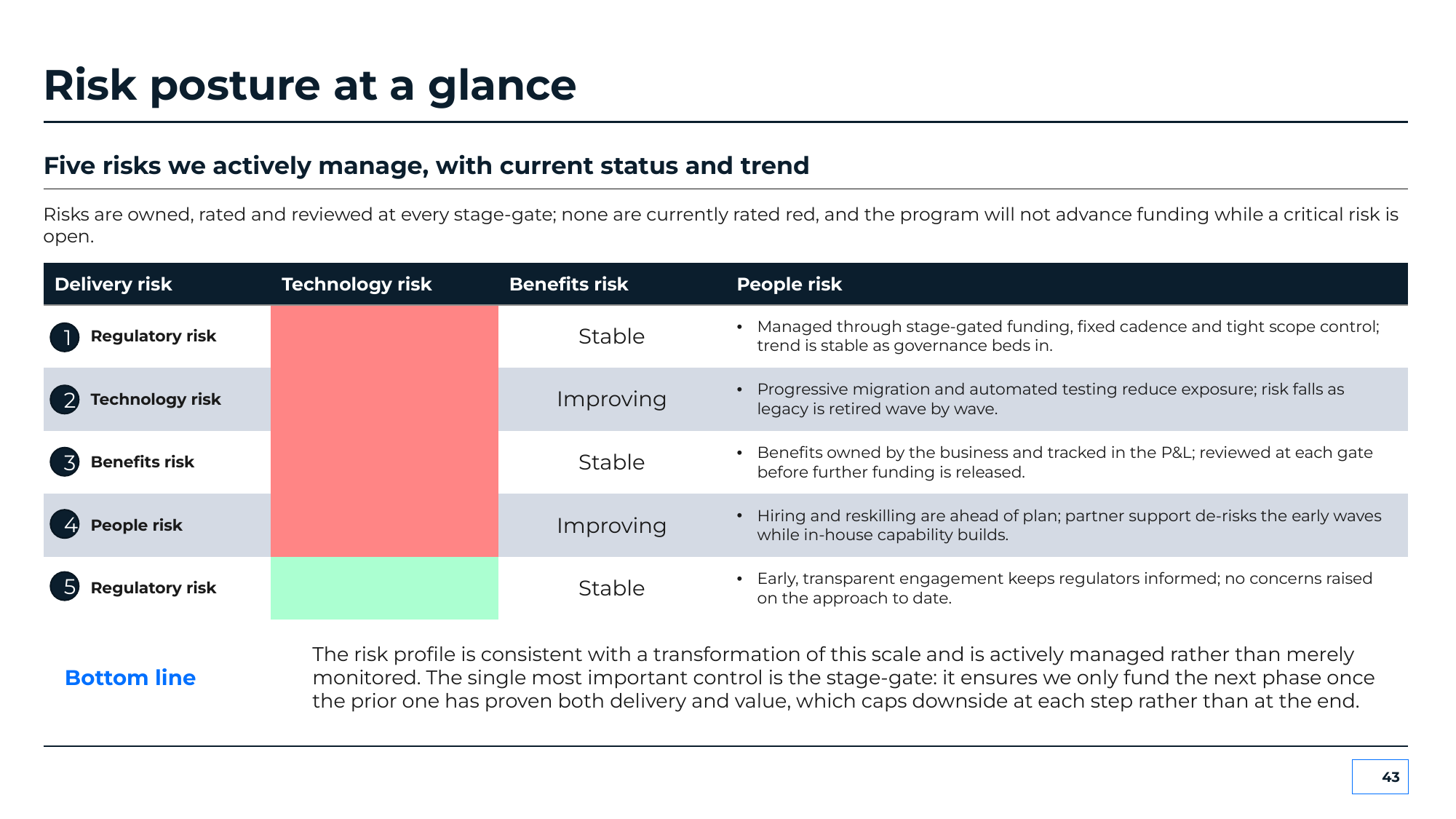

# Risk posture at a glance
Five risks we actively manage, with current status and trend
Risks are owned, rated and reviewed at every stage-gate; none are currently rated red, and the program will not advance funding while a critical risk is open.
| Delivery risk | Technology risk | Benefits risk | People risk |
| --- | --- | --- | --- |
| Regulatory risk |  | Stable | Managed through stage-gated funding, fixed cadence and tight scope control; trend is stable as governance beds in. |
| Technology risk |  | Improving | Progressive migration and automated testing reduce exposure; risk falls as legacy is retired wave by wave. |
| Benefits risk |  | Stable | Benefits owned by the business and tracked in the P&L; reviewed at each gate before further funding is released. |
| People risk |  | Improving | Hiring and reskilling are ahead of plan; partner support de-risks the early waves while in-house capability builds. |
| Regulatory risk |  | Stable | Early, transparent engagement keeps regulators informed; no concerns raised on the approach to date. |
1
2
3
4
5
Bottom line
The risk profile is consistent with a transformation of this scale and is actively managed rather than merely monitored. The single most important control is the stage-gate: it ensures we only fund the next phase once the prior one has proven both delivery and value, which caps downside at each step rather than at the end.
43